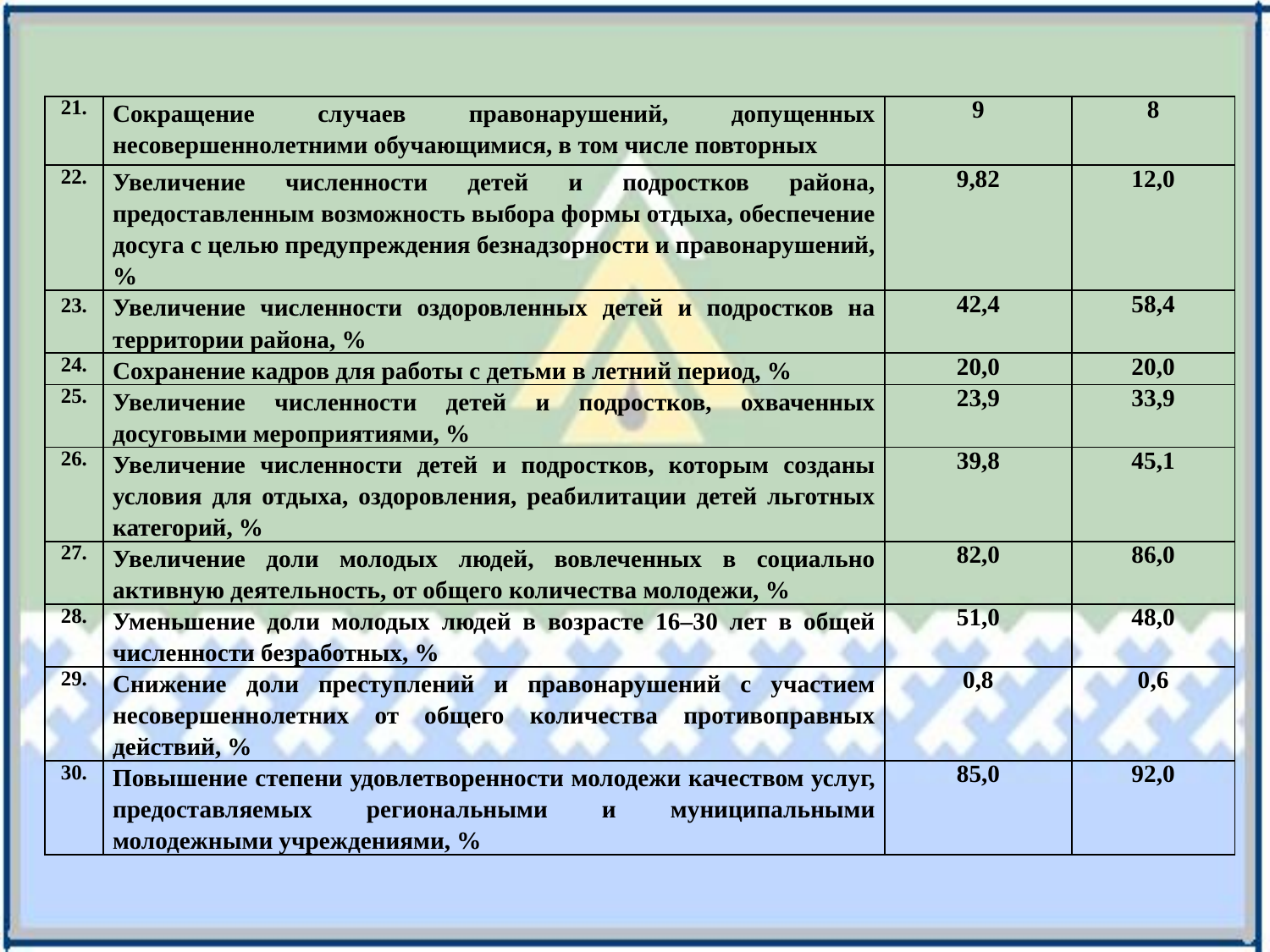

| 21. | Сокращение случаев правонарушений, допущенных несовершеннолетними обучающимися, в том числе повторных | 9 | 8 |
| --- | --- | --- | --- |
| 22. | Увеличение численности детей и подростков района, предоставленным возможность выбора формы отдыха, обеспечение досуга с целью предупреждения безнадзорности и правонарушений, % | 9,82 | 12,0 |
| 23. | Увеличение численности оздоровленных детей и подростков на территории района, % | 42,4 | 58,4 |
| 24. | Сохранение кадров для работы с детьми в летний период, % | 20,0 | 20,0 |
| 25. | Увеличение численности детей и подростков, охваченных досуговыми мероприятиями, % | 23,9 | 33,9 |
| 26. | Увеличение численности детей и подростков, которым созданы условия для отдыха, оздоровления, реабилитации детей льготных категорий, % | 39,8 | 45,1 |
| 27. | Увеличение доли молодых людей, вовлеченных в социально активную деятельность, от общего количества молодежи, % | 82,0 | 86,0 |
| 28. | Уменьшение доли молодых людей в возрасте 16–30 лет в общей численности безработных, % | 51,0 | 48,0 |
| 29. | Снижение доли преступлений и правонарушений с участием несовершеннолетних от общего количества противоправных действий, % | 0,8 | 0,6 |
| 30. | Повышение степени удовлетворенности молодежи качеством услуг, предоставляемых региональными и муниципальными молодежными учреждениями, % | 85,0 | 92,0 |